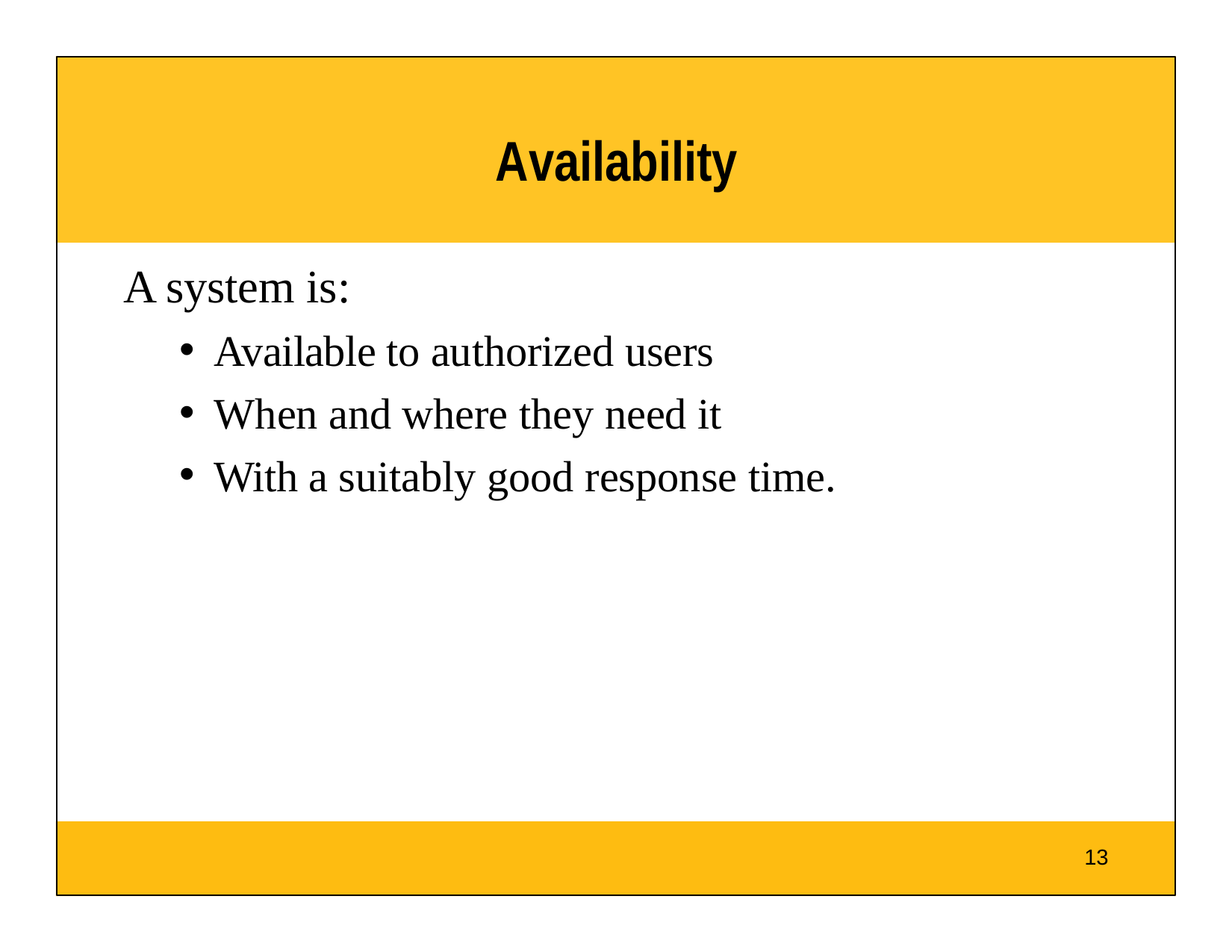

# Availability
A system is:
Available to authorized users
When and where they need it
With a suitably good response time.
13